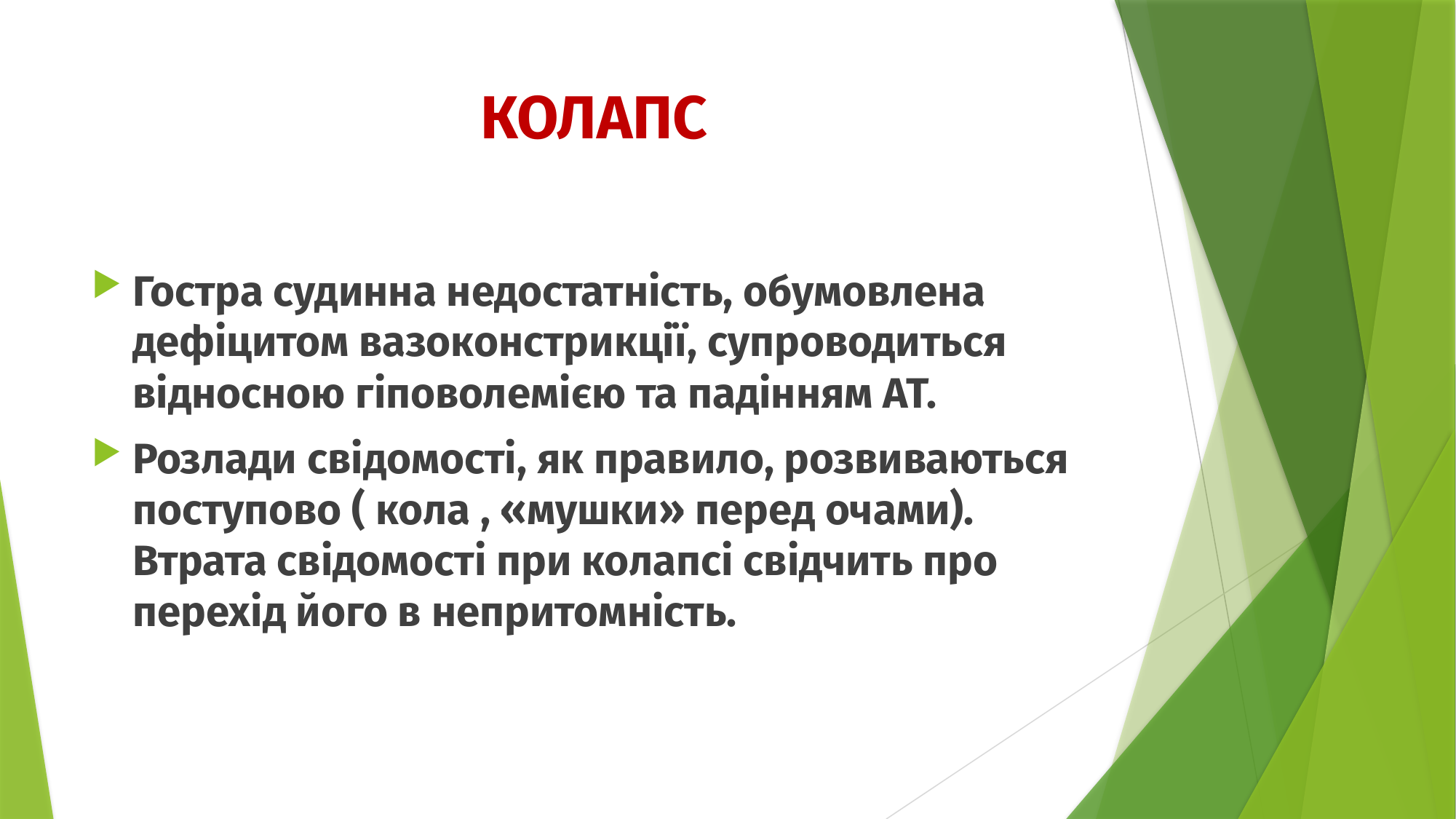

# КОЛАПС
Гостра судинна недостатність, обумовлена дефіцитом вазоконстрикції, супроводиться відносною гіповолемією та падінням АТ.
Розлади свідомості, як правило, розвиваються поступово ( кола , «мушки» перед очами). Втрата свідомості при колапсі свідчить про перехід його в непритомність.